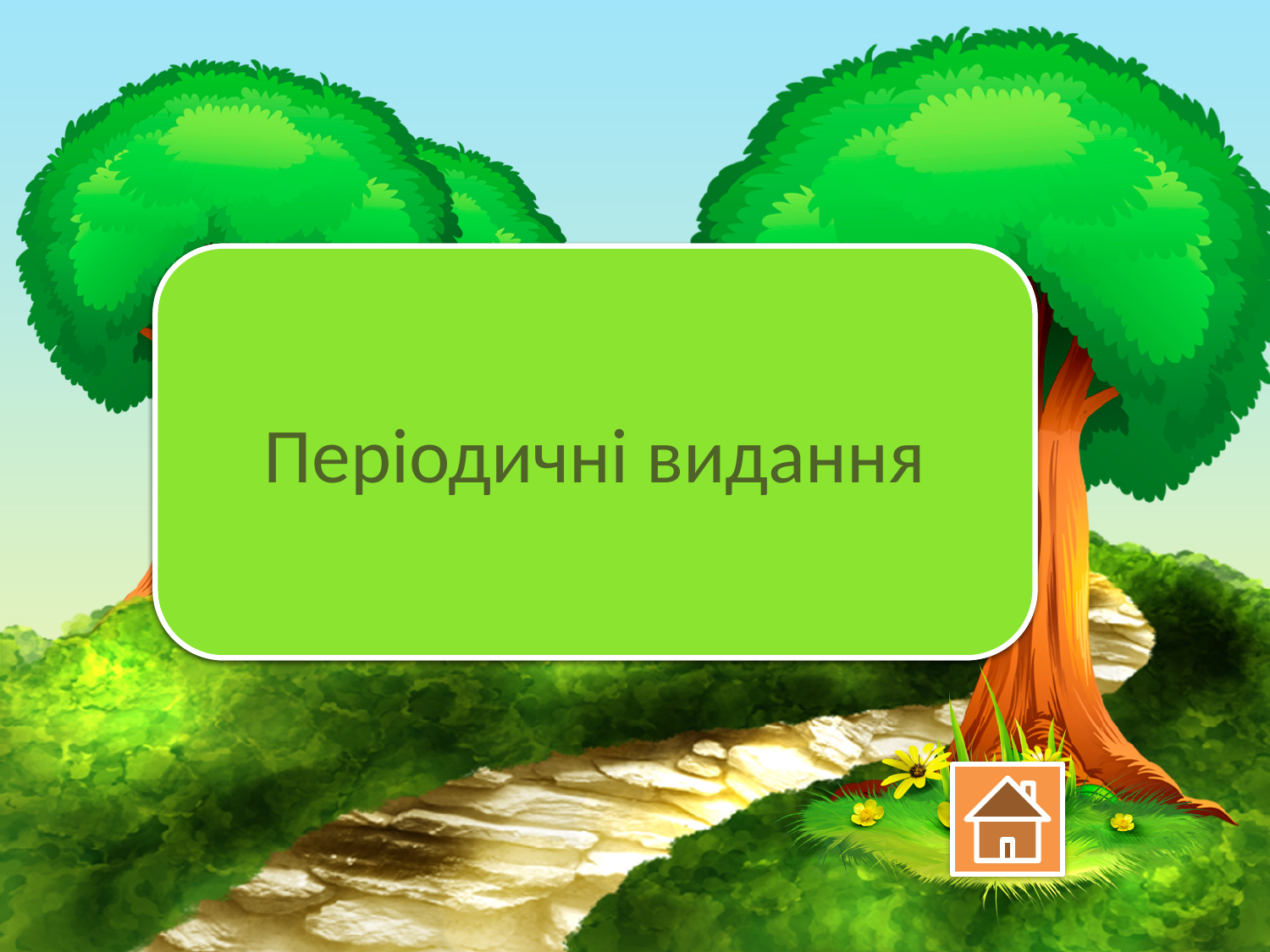

Як називаються видання, які виходять щомісяця або щотижня?
Періодичні видання